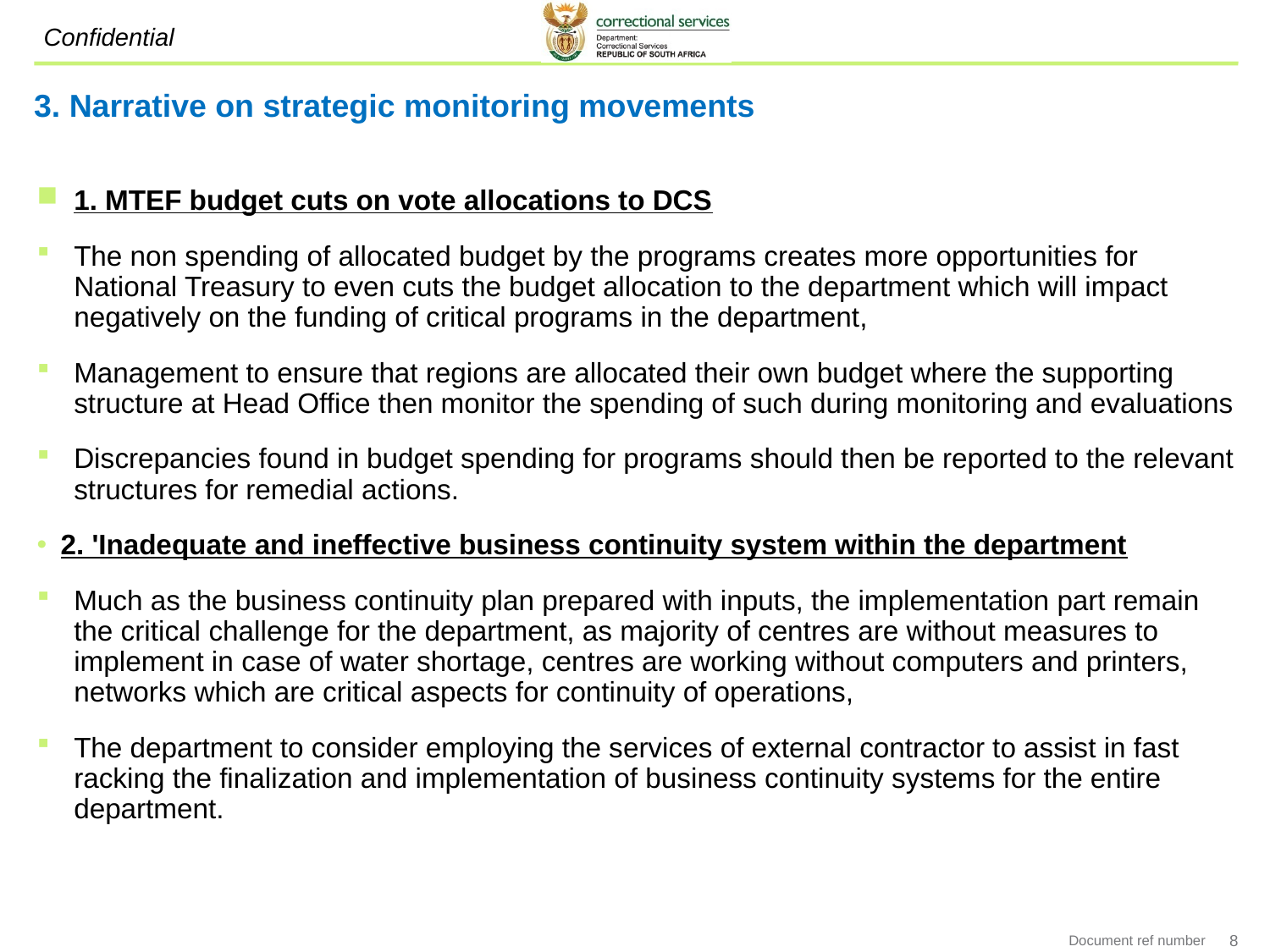

# 3. Narrative on strategic monitoring movements
1. MTEF budget cuts on vote allocations to DCS
The non spending of allocated budget by the programs creates more opportunities for National Treasury to even cuts the budget allocation to the department which will impact negatively on the funding of critical programs in the department,
Management to ensure that regions are allocated their own budget where the supporting structure at Head Office then monitor the spending of such during monitoring and evaluations
Discrepancies found in budget spending for programs should then be reported to the relevant structures for remedial actions.
2. 'Inadequate and ineffective business continuity system within the department
Much as the business continuity plan prepared with inputs, the implementation part remain the critical challenge for the department, as majority of centres are without measures to implement in case of water shortage, centres are working without computers and printers, networks which are critical aspects for continuity of operations,
The department to consider employing the services of external contractor to assist in fast racking the finalization and implementation of business continuity systems for the entire department.